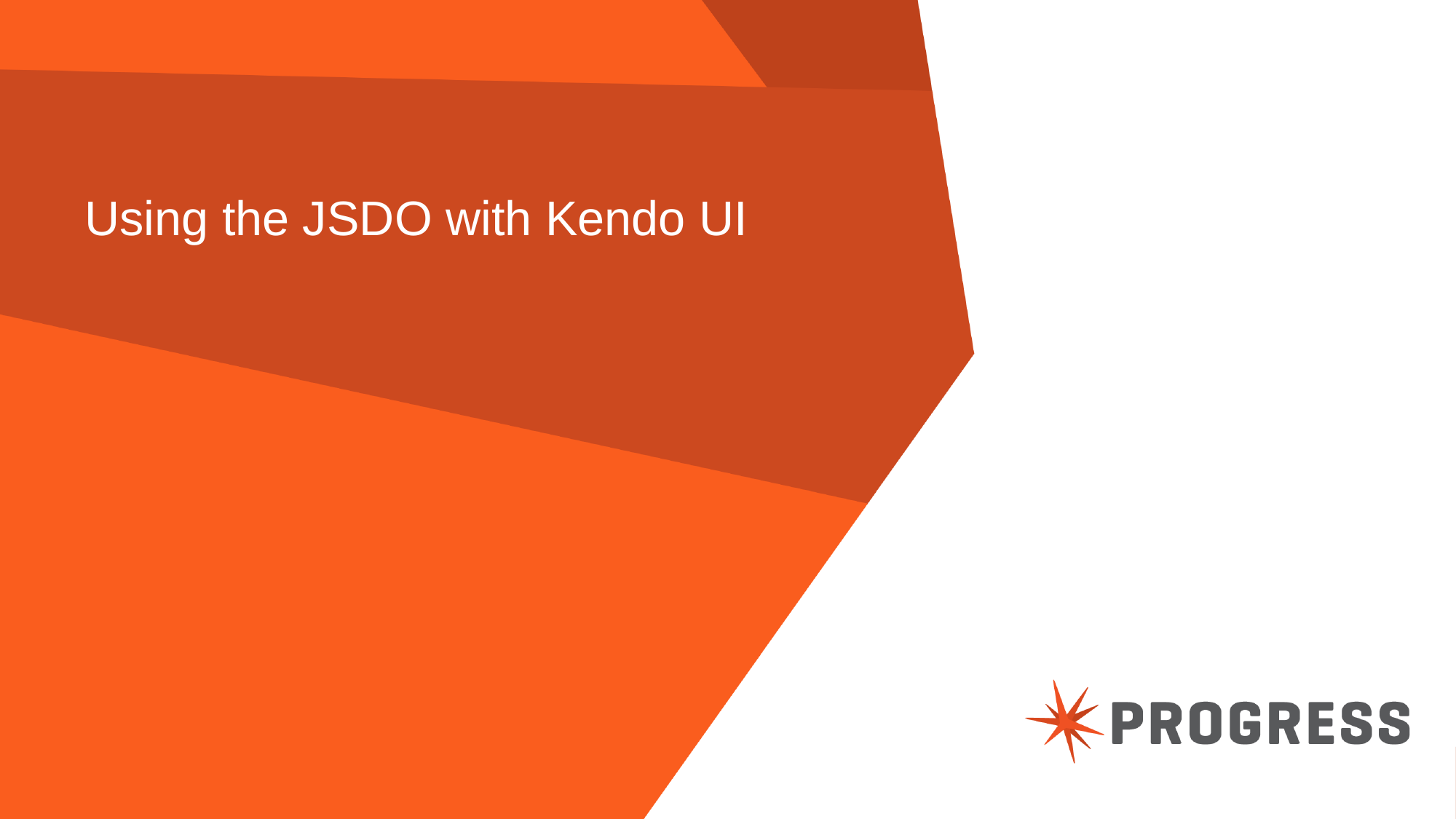

# Using the JSDO with Kendo UI